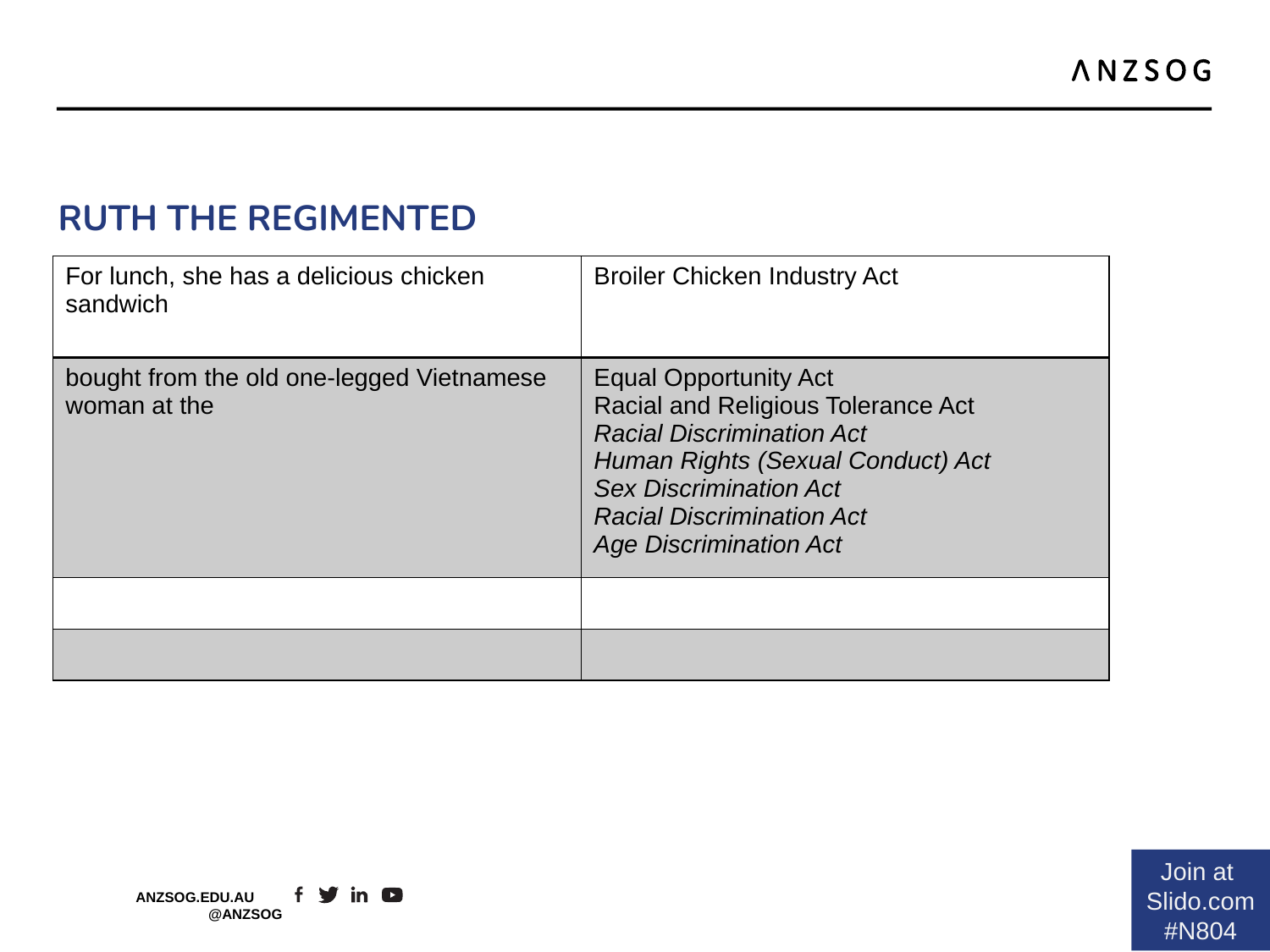

# RUTH the regimented
| For lunch, she has a delicious chicken sandwich | Broiler Chicken Industry Act |
| --- | --- |
| bought from the old one-legged Vietnamese woman at the | Equal Opportunity Act Racial and Religious Tolerance Act Racial Discrimination Act Human Rights (Sexual Conduct) Act Sex Discrimination Act Racial Discrimination Act Age Discrimination Act |
|  |  |
|  |  |
Join at
Slido.com
#N804